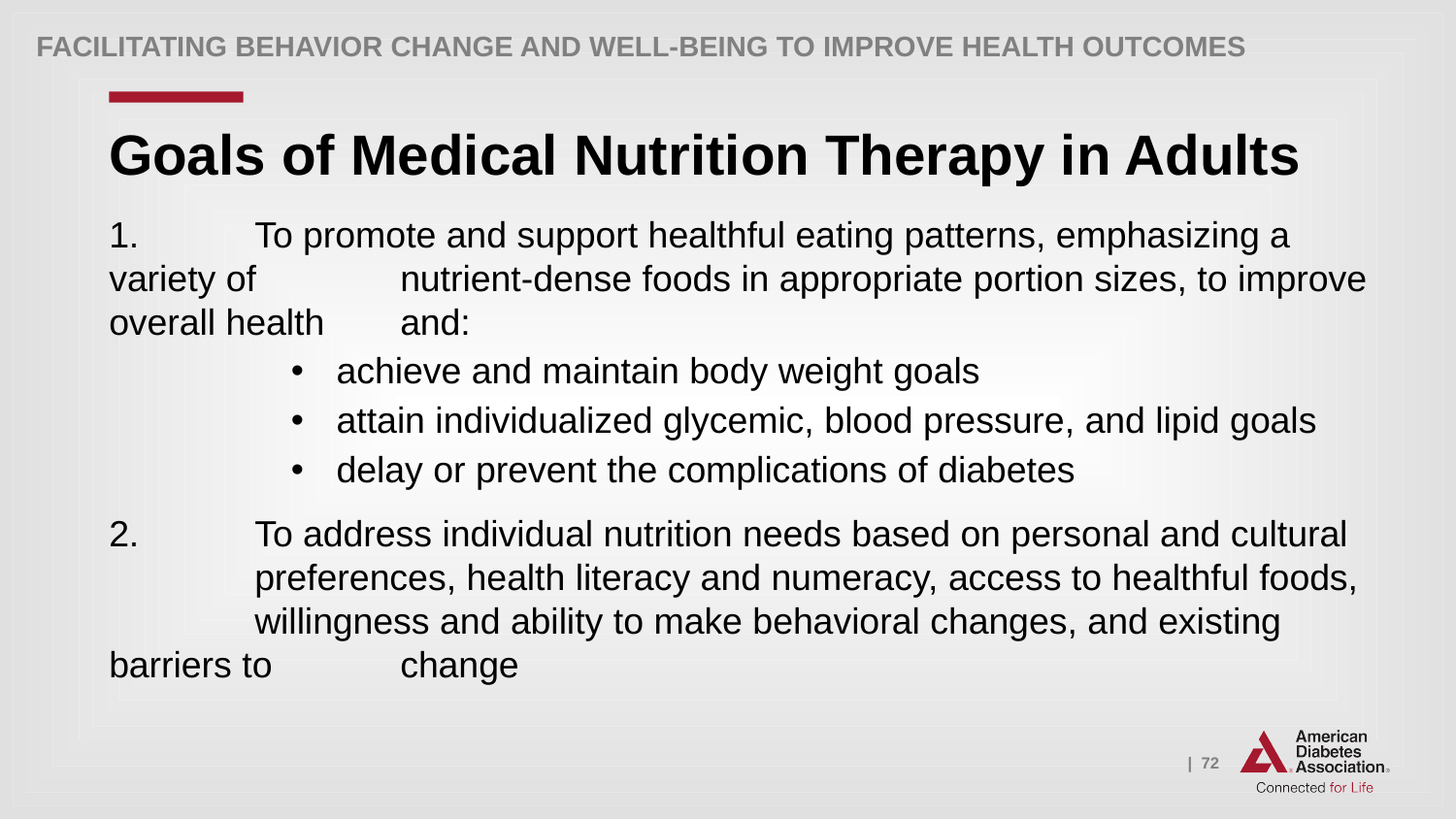

Facilitating Behavior Change and Well-being to Improve Health Outcomes
# Goals of Medical Nutrition Therapy in Adults
1. 	To promote and support healthful eating patterns, emphasizing a variety of 	nutrient-dense foods in appropriate portion sizes, to improve overall health 	and:
achieve and maintain body weight goals
attain individualized glycemic, blood pressure, and lipid goals
delay or prevent the complications of diabetes
2. 	To address individual nutrition needs based on personal and cultural 	preferences, health literacy and numeracy, access to healthful foods, 	willingness and ability to make behavioral changes, and existing barriers to 	change